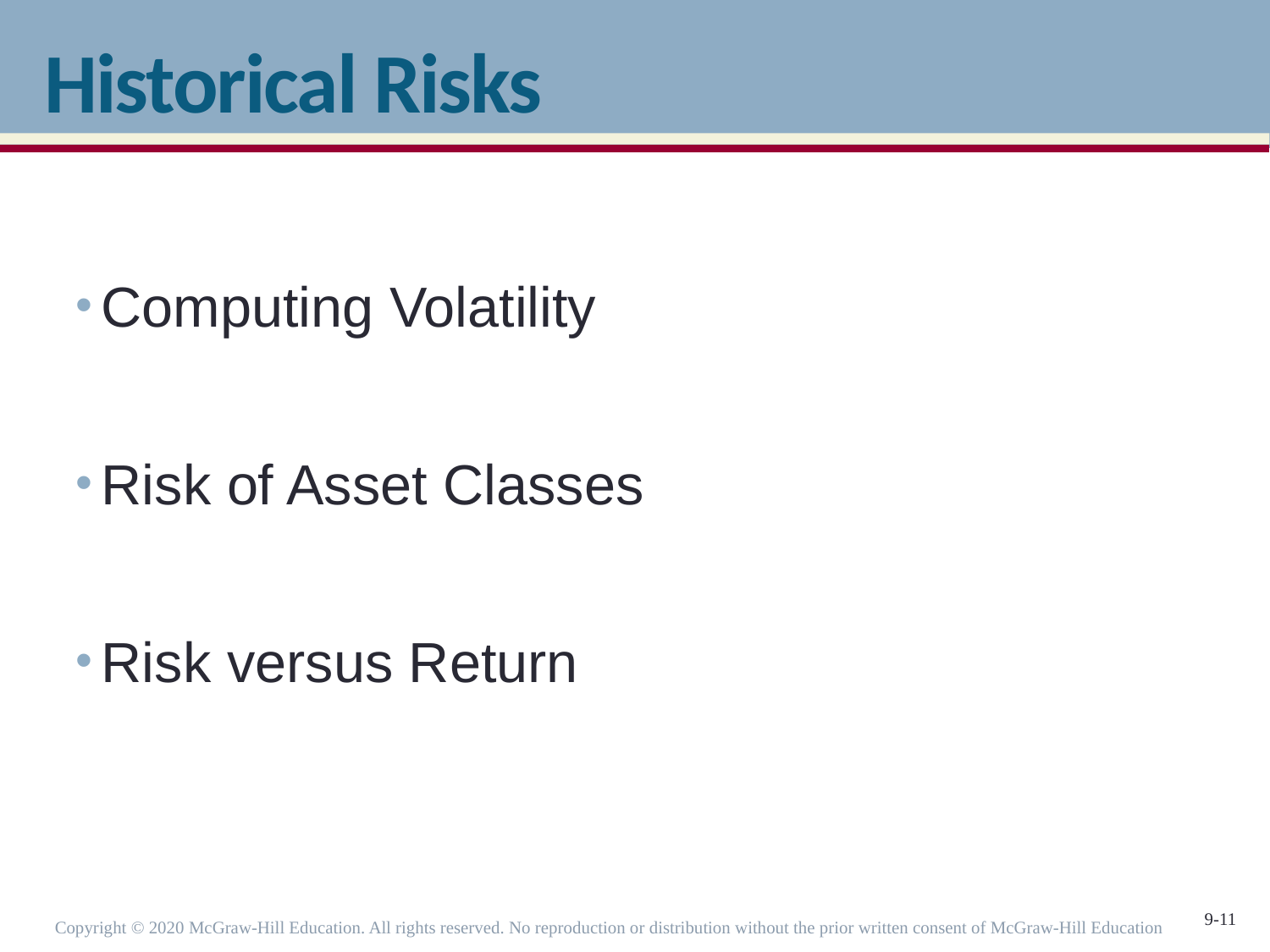

# Historical Risks
Computing Volatility

Risk of Asset Classes

Risk versus Return

Copyright © 2020 McGraw-Hill Education. All rights reserved. No reproduction or distribution without the prior written consent of McGraw-Hill Education